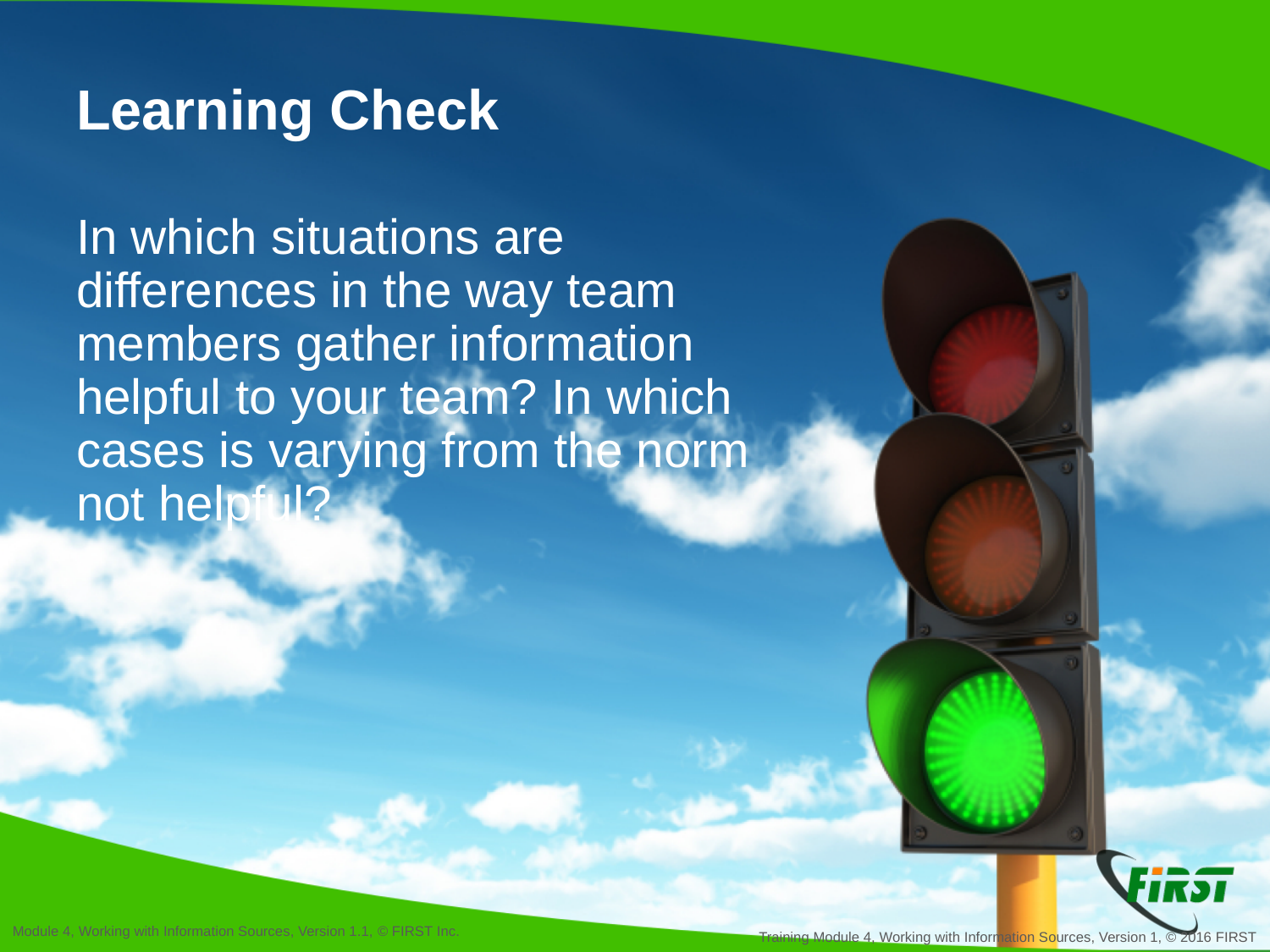

# Learning Check
In which situations are differences in the way team members gather information helpful to your team? In which cases is varying from the norm not helpful?
Training Module 4, Working with Information Sources, Version 1, © 2016 FIRST